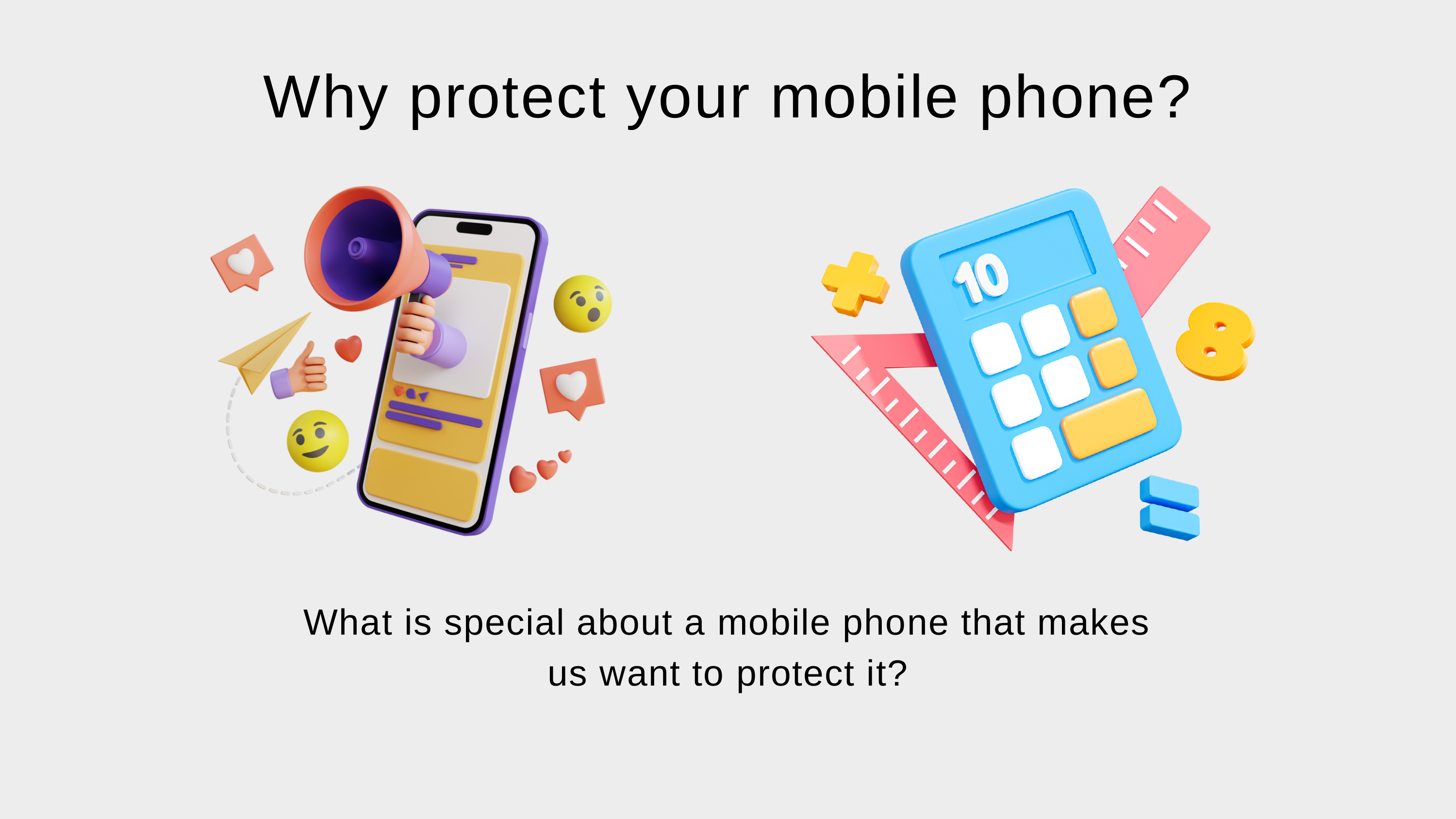

Why protect your mobile phone?

What is special about a mobile phone that makes us want to protect it?